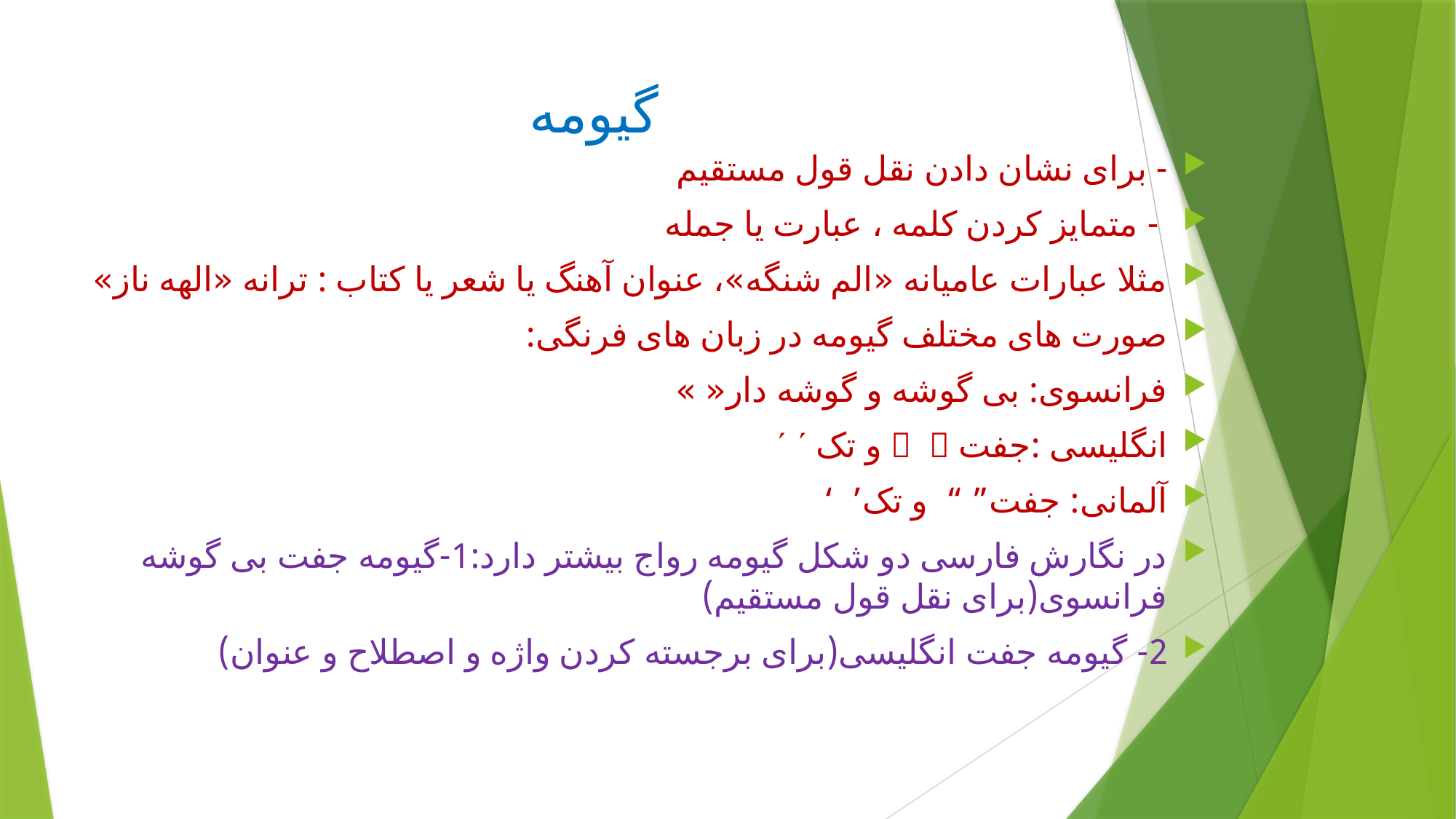

# گیومه
- برای نشان دادن نقل قول مستقیم
 - متمایز کردن کلمه ، عبارت یا جمله
مثلا عبارات عامیانه «الم شنگه»، عنوان آهنگ یا شعر یا کتاب : ترانه «الهه ناز»
صورت های مختلف گیومه در زبان های فرنگی:
فرانسوی: بی گوشه و گوشه دار« »
انگلیسی :جفت ″  ″ و تک ′ ′
آلمانی: جفت” “  و تک’  ‘
در نگارش فارسی دو شکل گیومه رواج بیشتر دارد:1-گیومه جفت بی گوشه فرانسوی(برای نقل قول مستقیم)
2- گیومه جفت انگلیسی(برای برجسته کردن واژه و اصطلاح و عنوان)